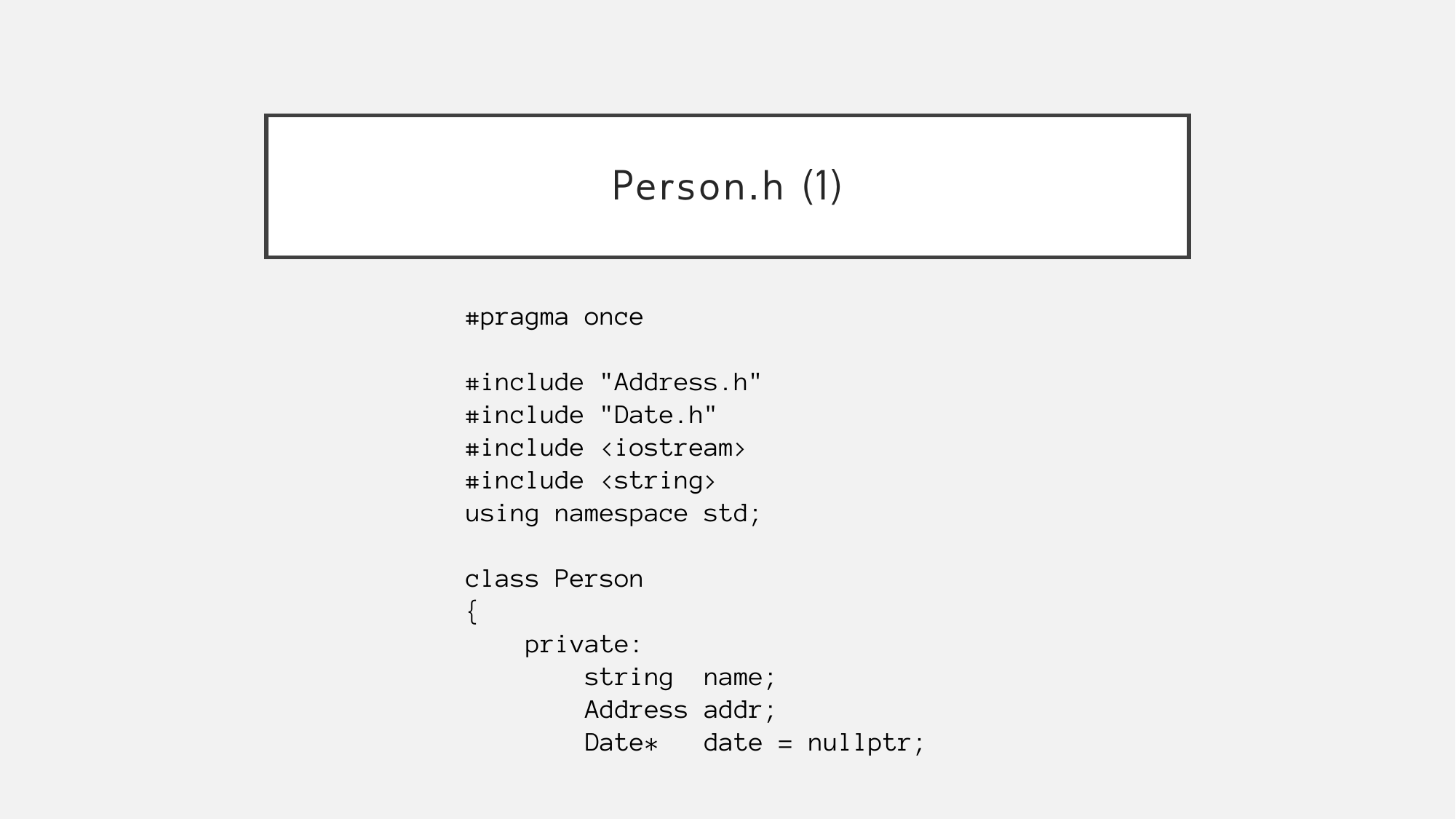

# Person.h (1)
#pragma once

#include "Address.h"
#include "Date.h"
#include <iostream>
#include <string>
using namespace std;

class Person
{
    private:
        string  name;
        Address addr;
        Date*   date = nullptr;